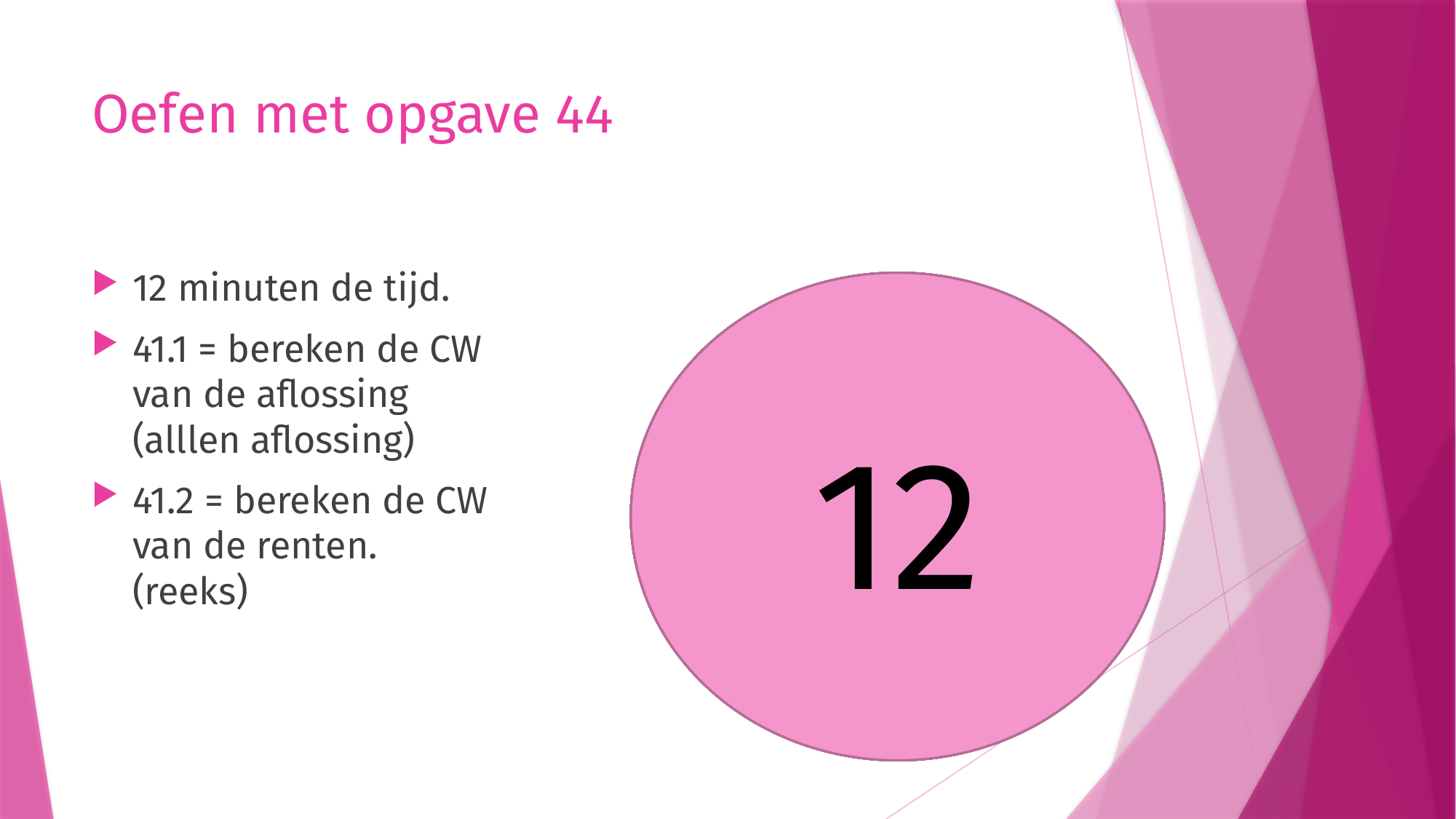

# Oefen met opgave 44
12 minuten de tijd.
41.1 = bereken de CW van de aflossing (alllen aflossing)
41.2 = bereken de CW van de renten. (reeks)
9
10
11
12
8
5
6
7
4
3
1
2